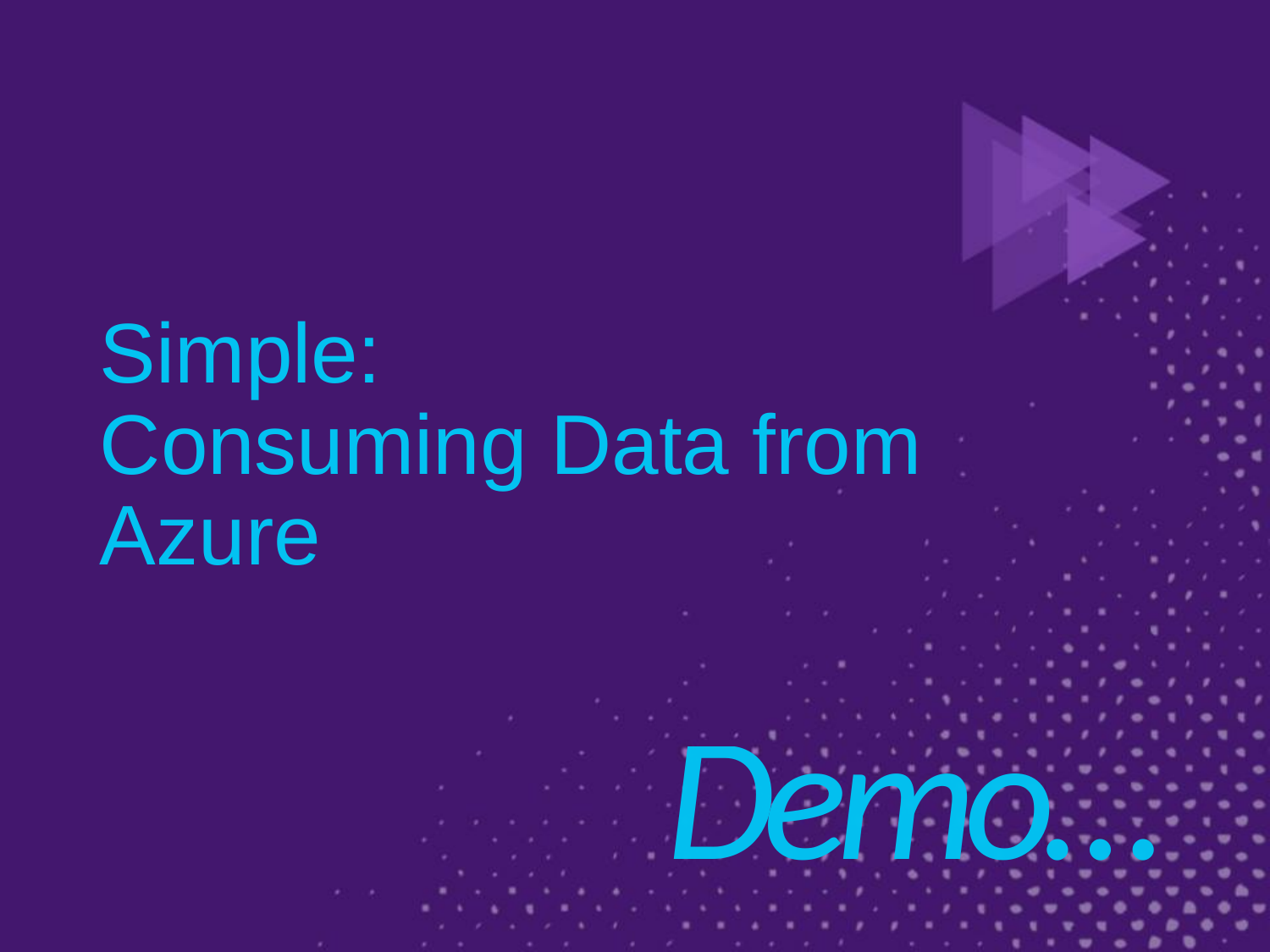

# Simple: Consuming Data from Azure

Demo…